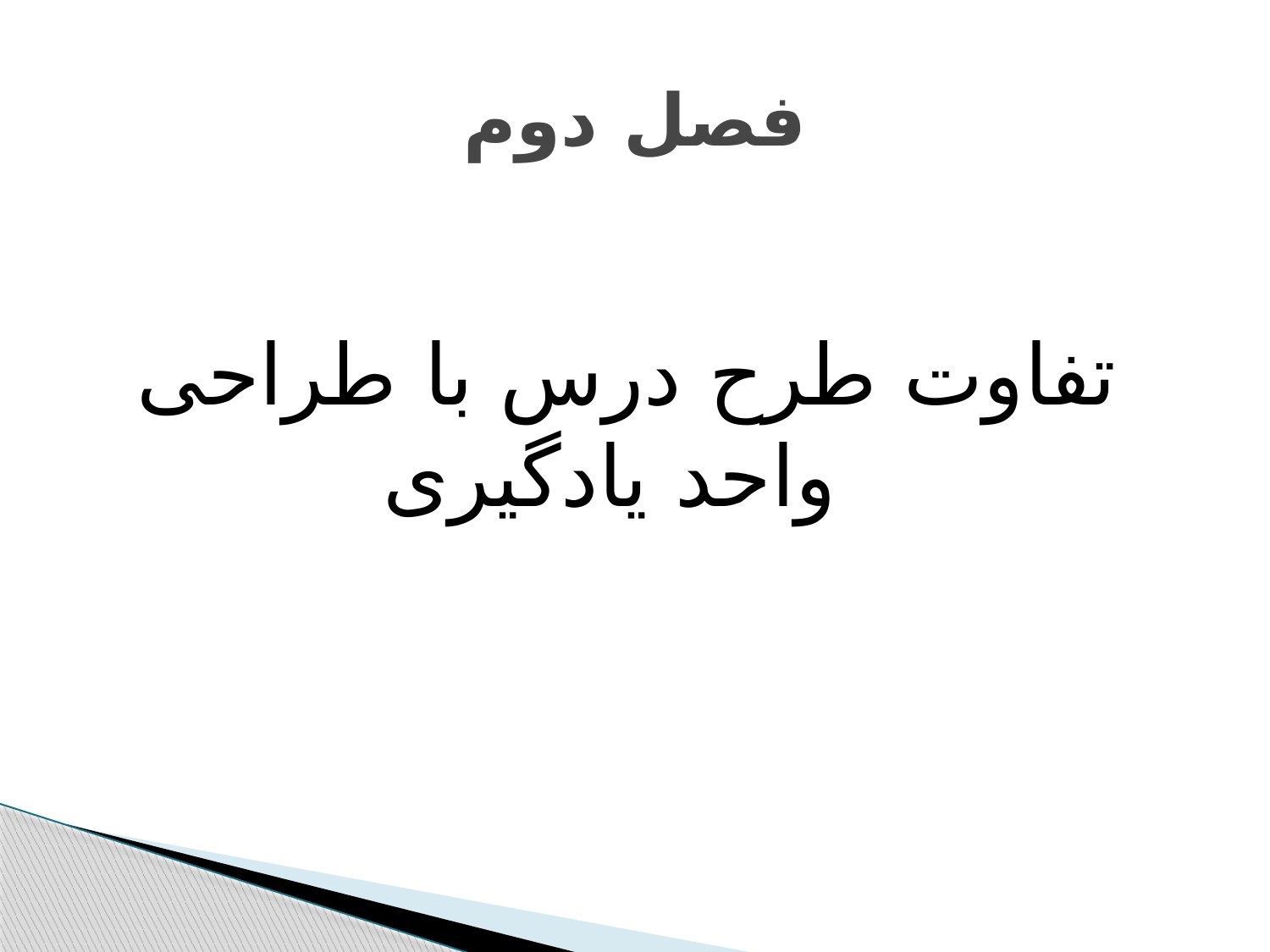

# فصل دوم

تفاوت طرح درس با طراحی واحد یادگیری